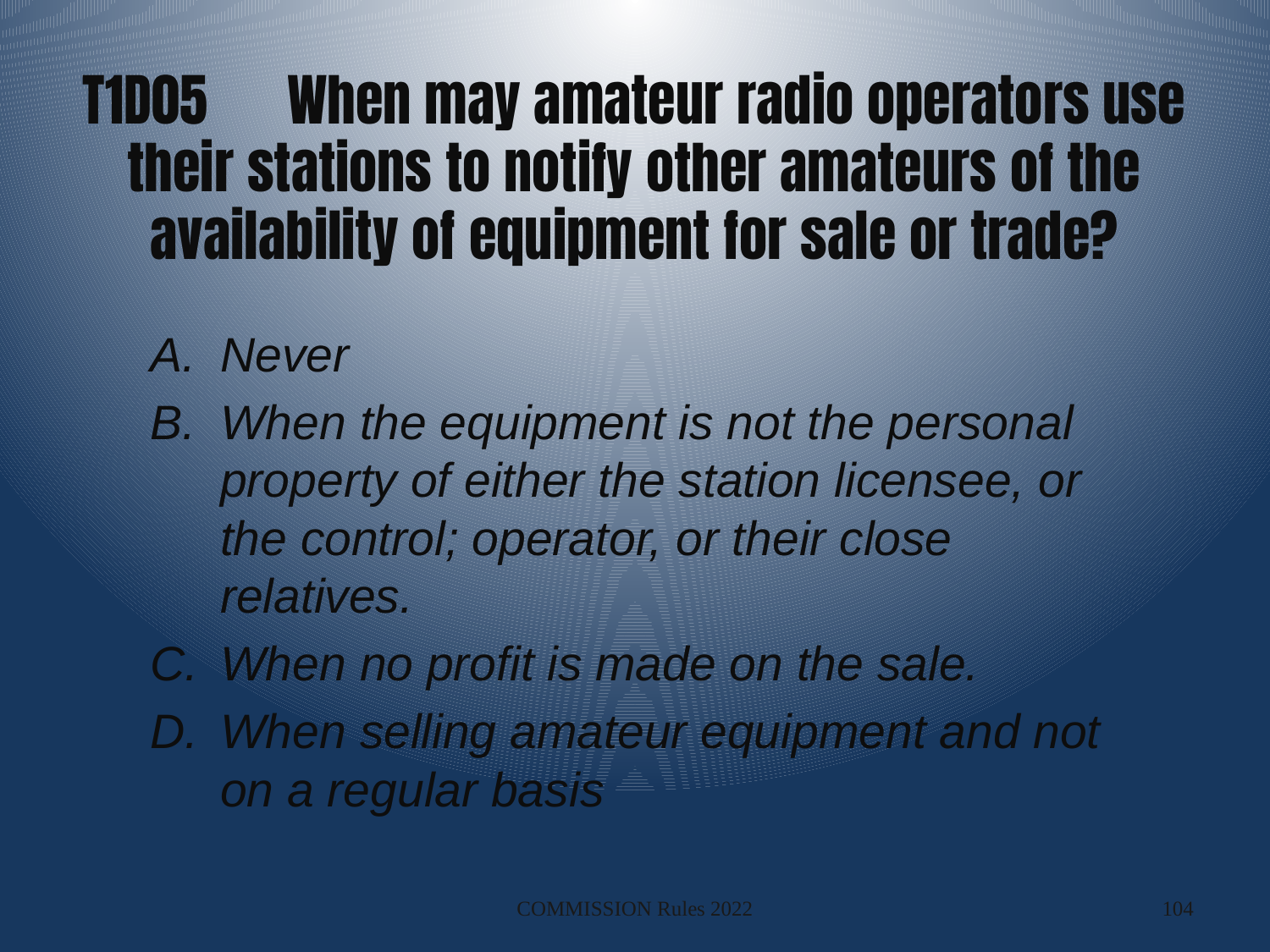

# T1D05      When may amateur radio operators use their stations to notify other amateurs of the availability of equipment for sale or trade?
Never
When the equipment is not the personal property of either the station licensee, or the control; operator, or their close relatives.
When no profit is made on the sale.
When selling amateur equipment and not on a regular basis

COMMISSION Rules 2022
104